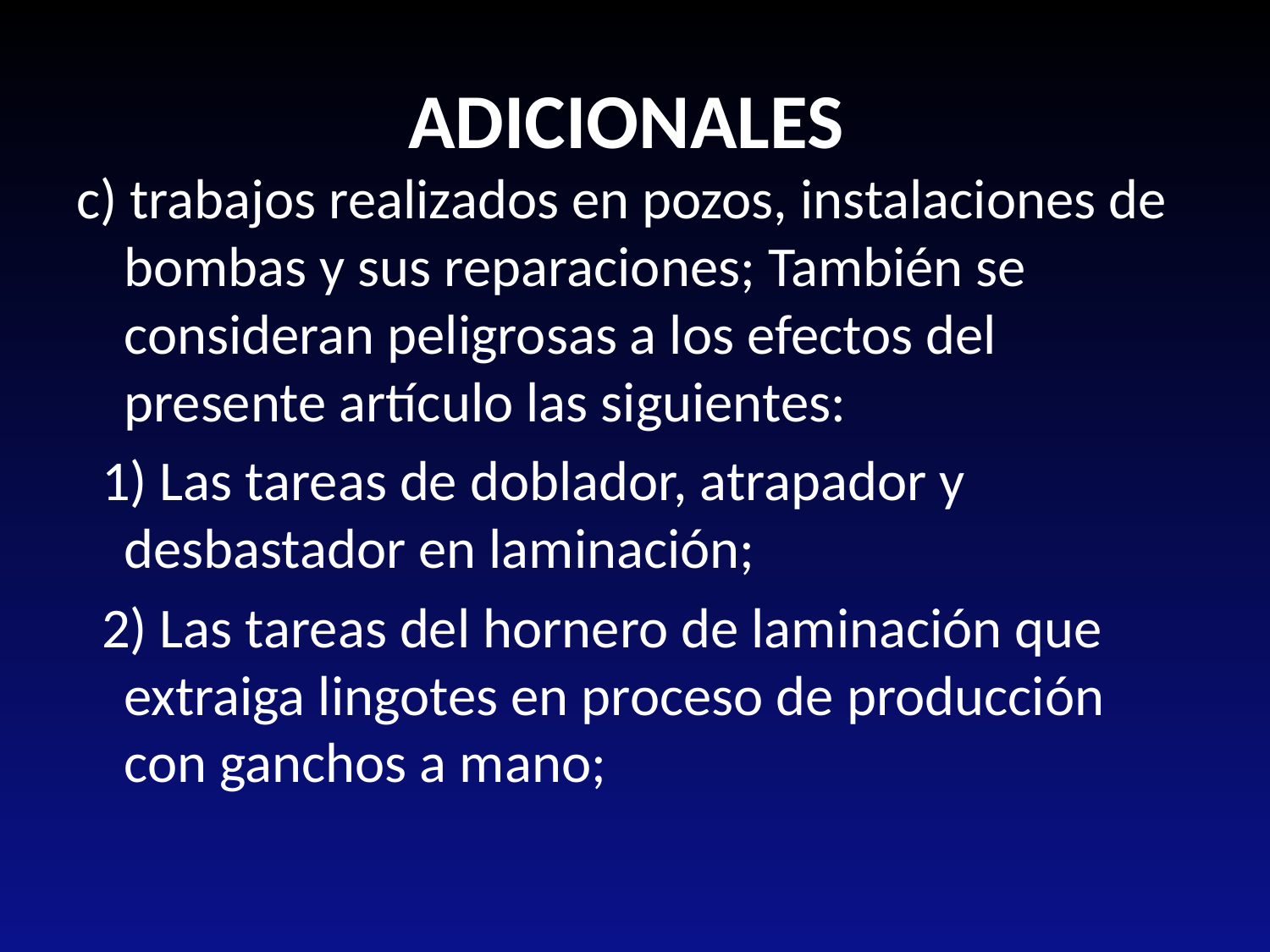

# ADICIONALES
c) trabajos realizados en pozos, instalaciones de bombas y sus reparaciones; También se consideran peligrosas a los efectos del presente artículo las siguientes:
  1) Las tareas de doblador, atrapador y desbastador en laminación;
  2) Las tareas del hornero de laminación que extraiga lingotes en proceso de producción con ganchos a mano;